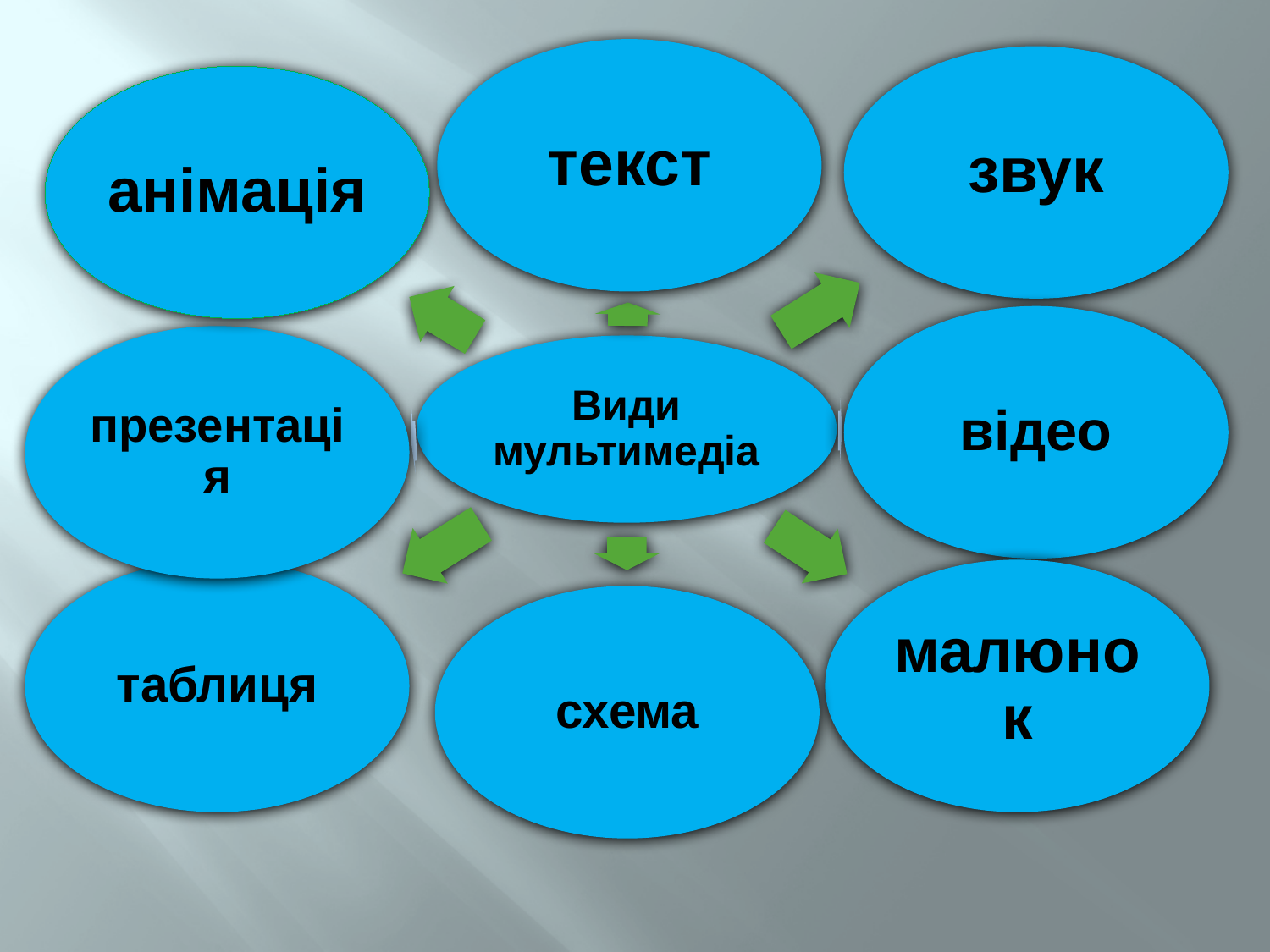

Види мультимедіа

текст

звук

відео

малюнок

схема

таблиця

презентація

анімація